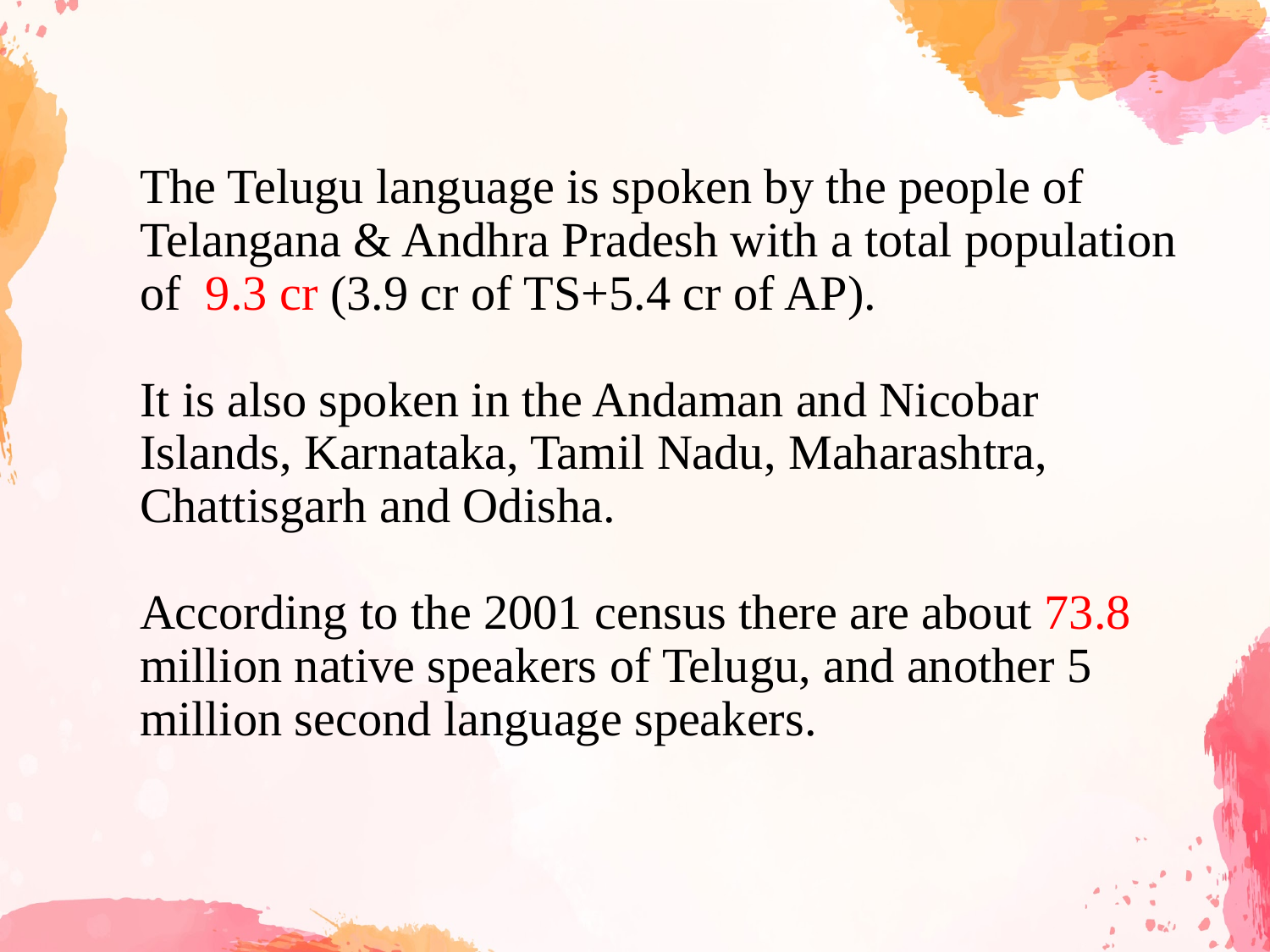

The Telugu language is spoken by the people of Telangana & Andhra Pradesh with a total population of  9.3 cr (3.9 cr of TS+5.4 cr of AP).

It is also spoken in the Andaman and Nicobar Islands, Karnataka, Tamil Nadu, Maharashtra, Chattisgarh and Odisha.

According to the 2001 census there are about 73.8 million native speakers of Telugu, and another 5 million second language speakers.